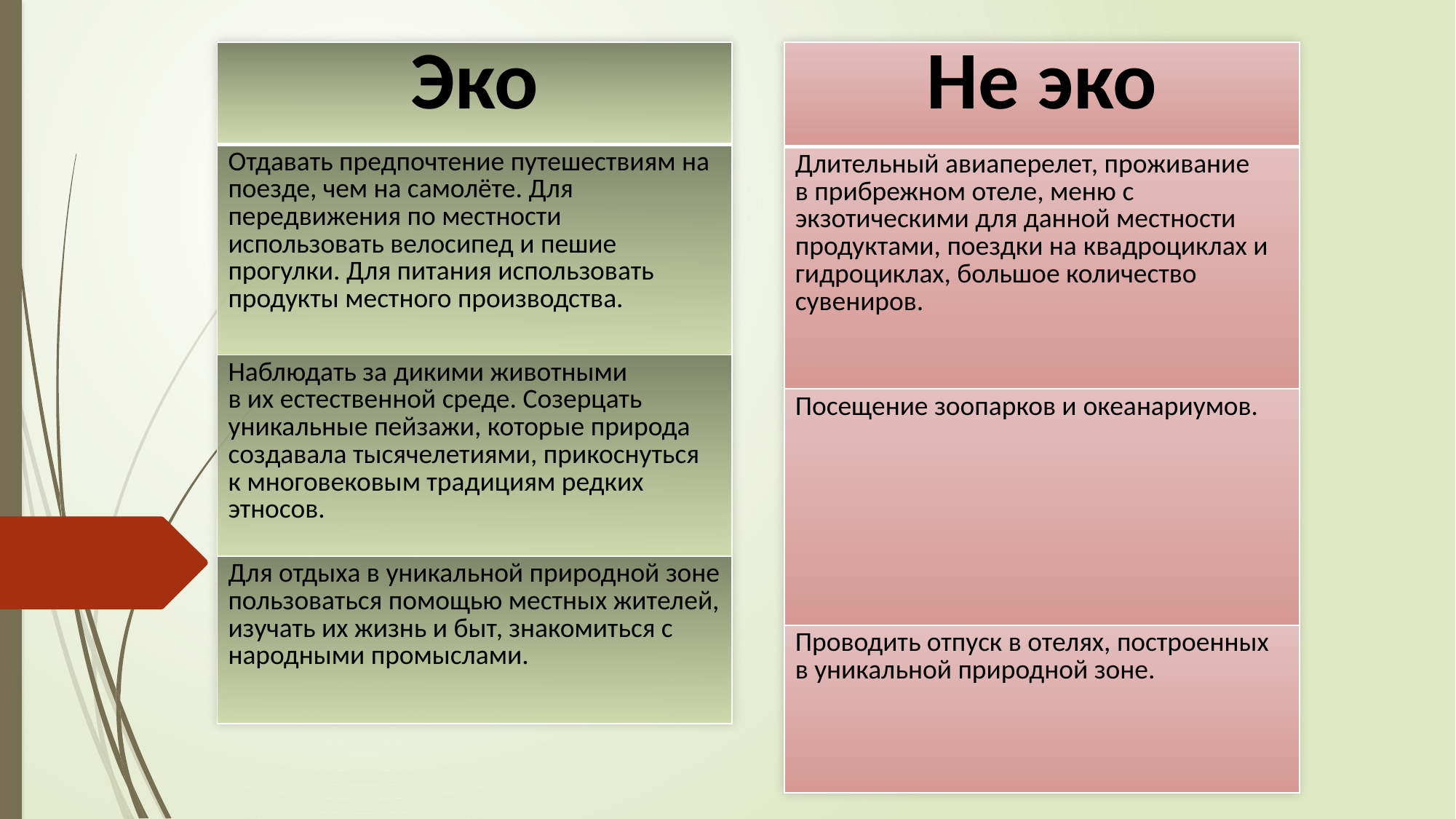

| Эко |
| --- |
| Отдавать предпочтение путешествиям на поезде, чем на самолёте. Для передвижения по местности использовать велосипед и пешие прогулки. Для питания использовать продукты местного производства. |
| Наблюдать за дикими животными в их естественной среде. Созерцать уникальные пейзажи, которые природа создавала тысячелетиями, прикоснуться к многовековым традициям редких этносов. |
| Для отдыха в уникальной природной зоне пользоваться помощью местных жителей, изучать их жизнь и быт, знакомиться с народными промыслами. |
| Не эко |
| --- |
| Длительный авиаперелет, проживание в прибрежном отеле, меню с экзотическими для данной местности продуктами, поездки на квадроциклах и гидроциклах, большое количество сувениров. |
| Посещение зоопарков и океанариумов. |
| Проводить отпуск в отелях, построенных в уникальной природной зоне. |